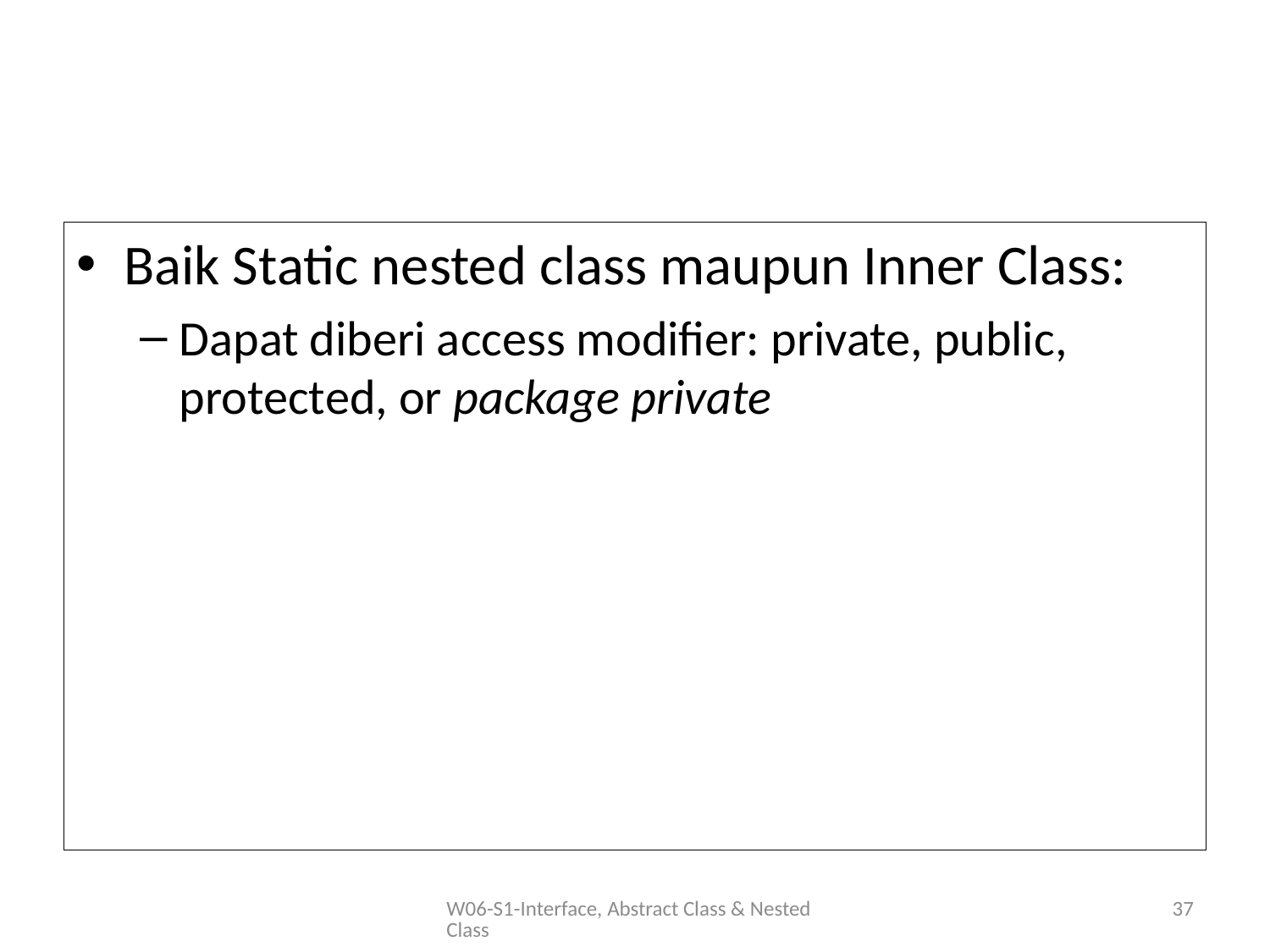

#
Baik Static nested class maupun Inner Class:
Dapat diberi access modifier: private, public, protected, or package private
37
W06-S1-Interface, Abstract Class & Nested Class